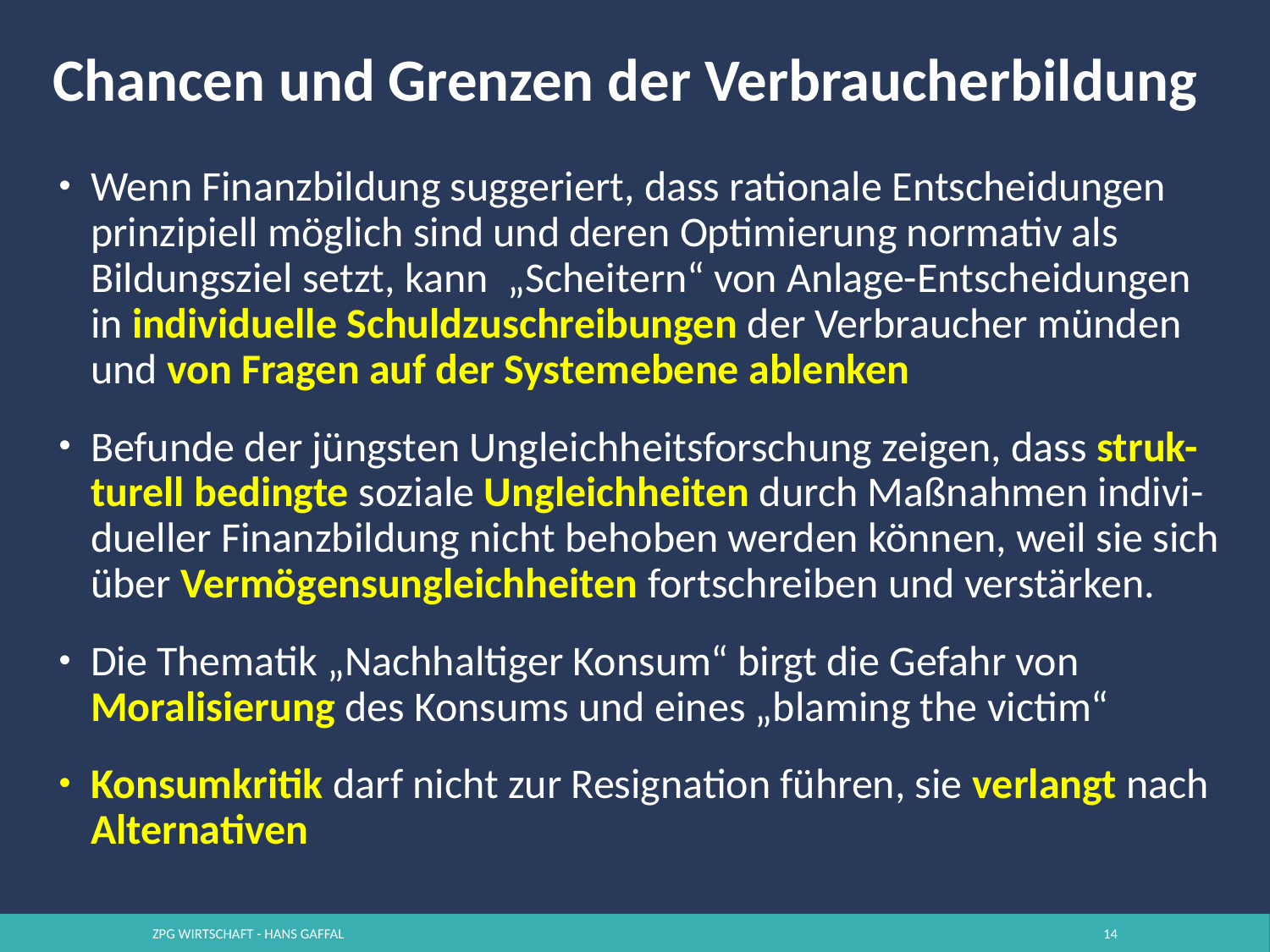

# Chancen und Grenzen der Verbraucherbildung
Wenn Finanzbildung suggeriert, dass rationale Entscheidungen prinzipiell möglich sind und deren Optimierung normativ als Bildungsziel setzt, kann  „Scheitern“ von Anlage-Entscheidungen in individuelle Schuldzuschreibungen der Verbraucher münden und von Fragen auf der Systemebene ablenken
Befunde der jüngsten Ungleichheitsforschung zeigen, dass struk-turell bedingte soziale Ungleichheiten durch Maßnahmen indivi-dueller Finanzbildung nicht behoben werden können, weil sie sich über Vermögensungleichheiten fortschreiben und verstärken.
Die Thematik „Nachhaltiger Konsum“ birgt die Gefahr von Moralisierung des Konsums und eines „blaming the victim“
Konsumkritik darf nicht zur Resignation führen, sie verlangt nach Alternativen

ZPG Wirtschaft - Hans Gaffal
14